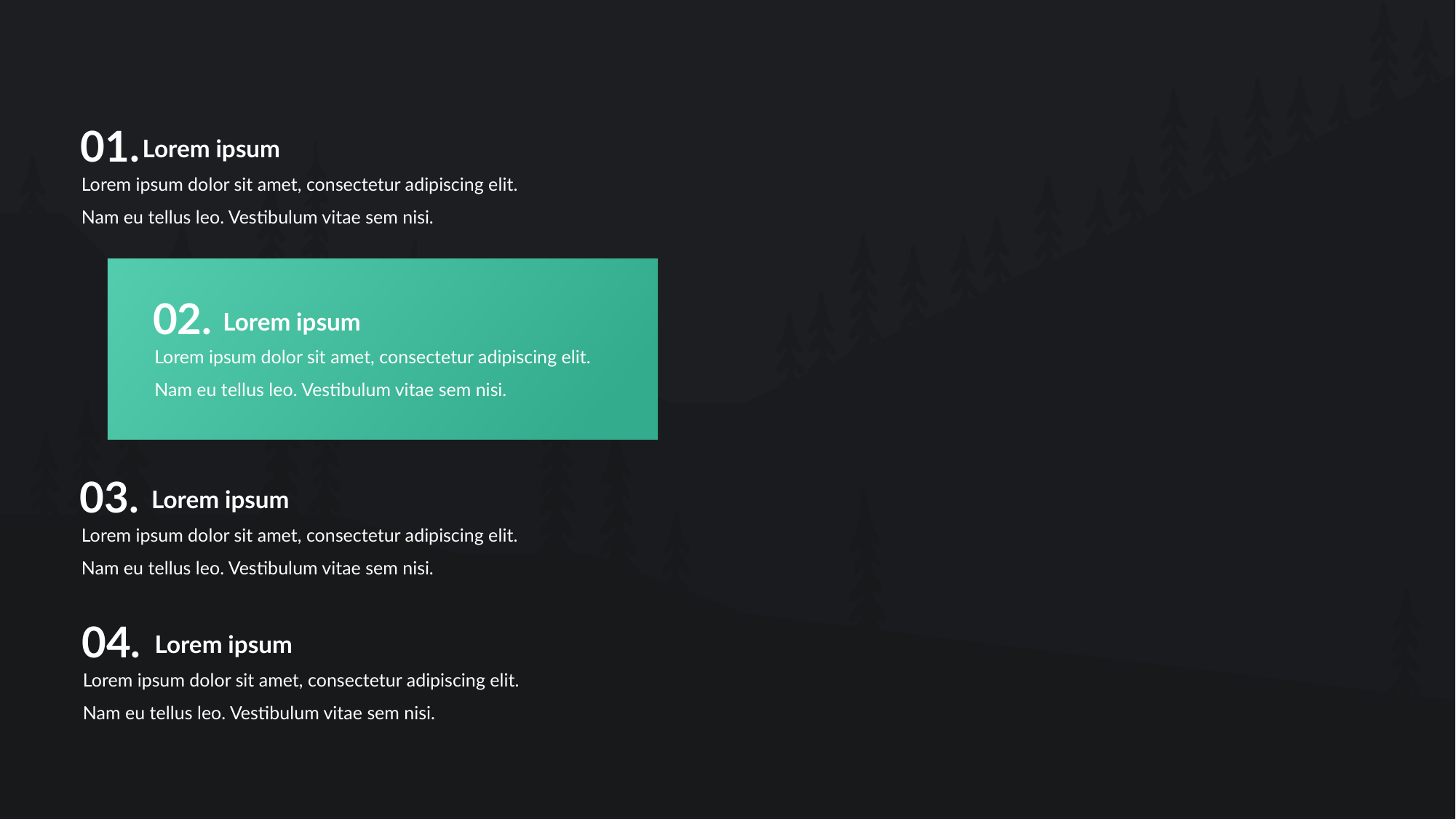

01.
Lorem ipsum
Lorem ipsum dolor sit amet, consectetur adipiscing elit. Nam eu tellus leo. Vestibulum vitae sem nisi.

02.
Lorem ipsum
Lorem ipsum dolor sit amet, consectetur adipiscing elit. Nam eu tellus leo. Vestibulum vitae sem nisi.
03.
Lorem ipsum
Lorem ipsum dolor sit amet, consectetur adipiscing elit. Nam eu tellus leo. Vestibulum vitae sem nisi.
04.
Lorem ipsum
Lorem ipsum dolor sit amet, consectetur adipiscing elit. Nam eu tellus leo. Vestibulum vitae sem nisi.